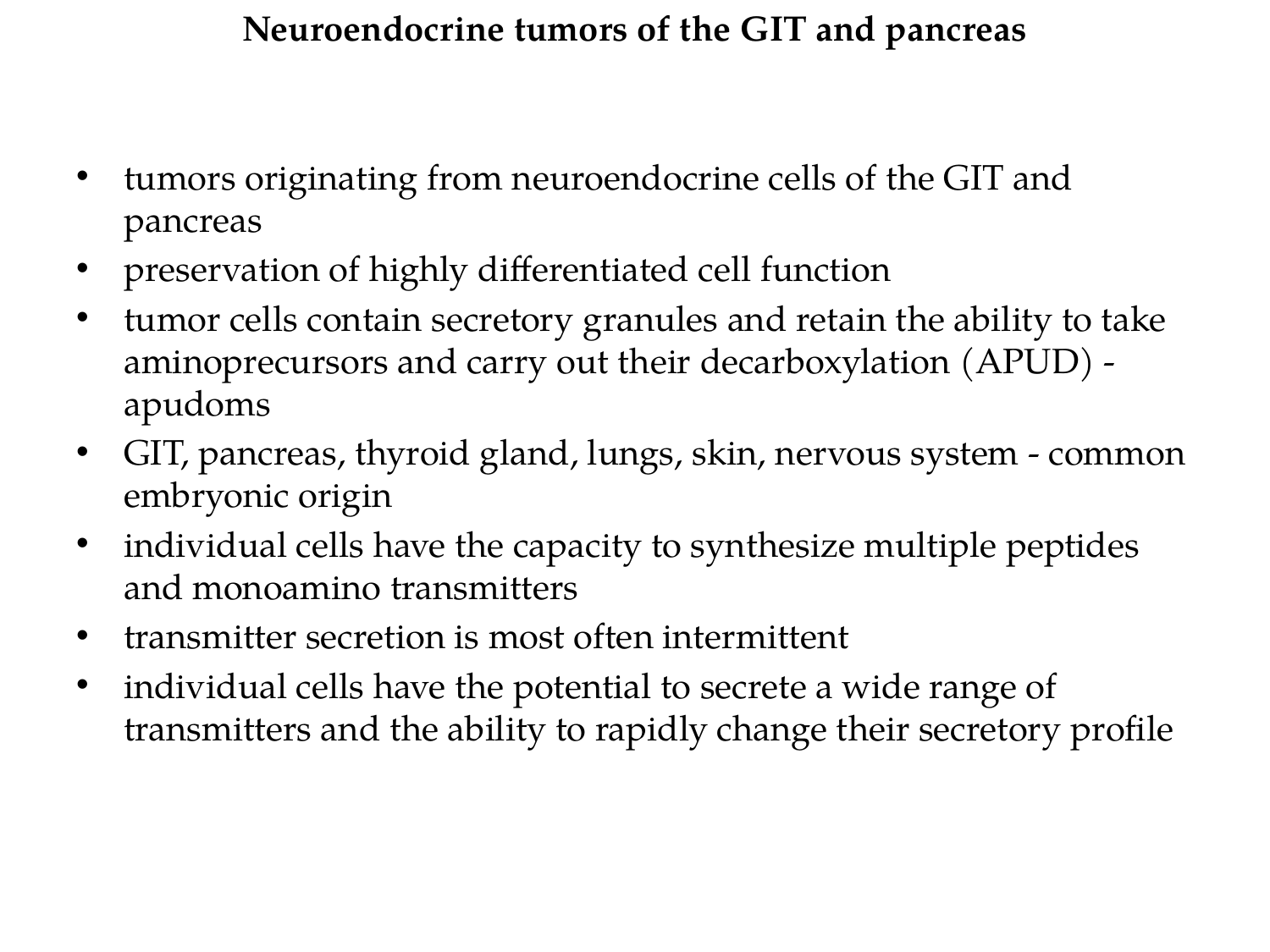

Neuroendocrine tumors of the GIT and pancreas
tumors originating from neuroendocrine cells of the GIT and pancreas
preservation of highly differentiated cell function
tumor cells contain secretory granules and retain the ability to take aminoprecursors and carry out their decarboxylation (APUD) - apudoms
GIT, pancreas, thyroid gland, lungs, skin, nervous system - common embryonic origin
individual cells have the capacity to synthesize multiple peptides and monoamino transmitters
transmitter secretion is most often intermittent
individual cells have the potential to secrete a wide range of transmitters and the ability to rapidly change their secretory profile